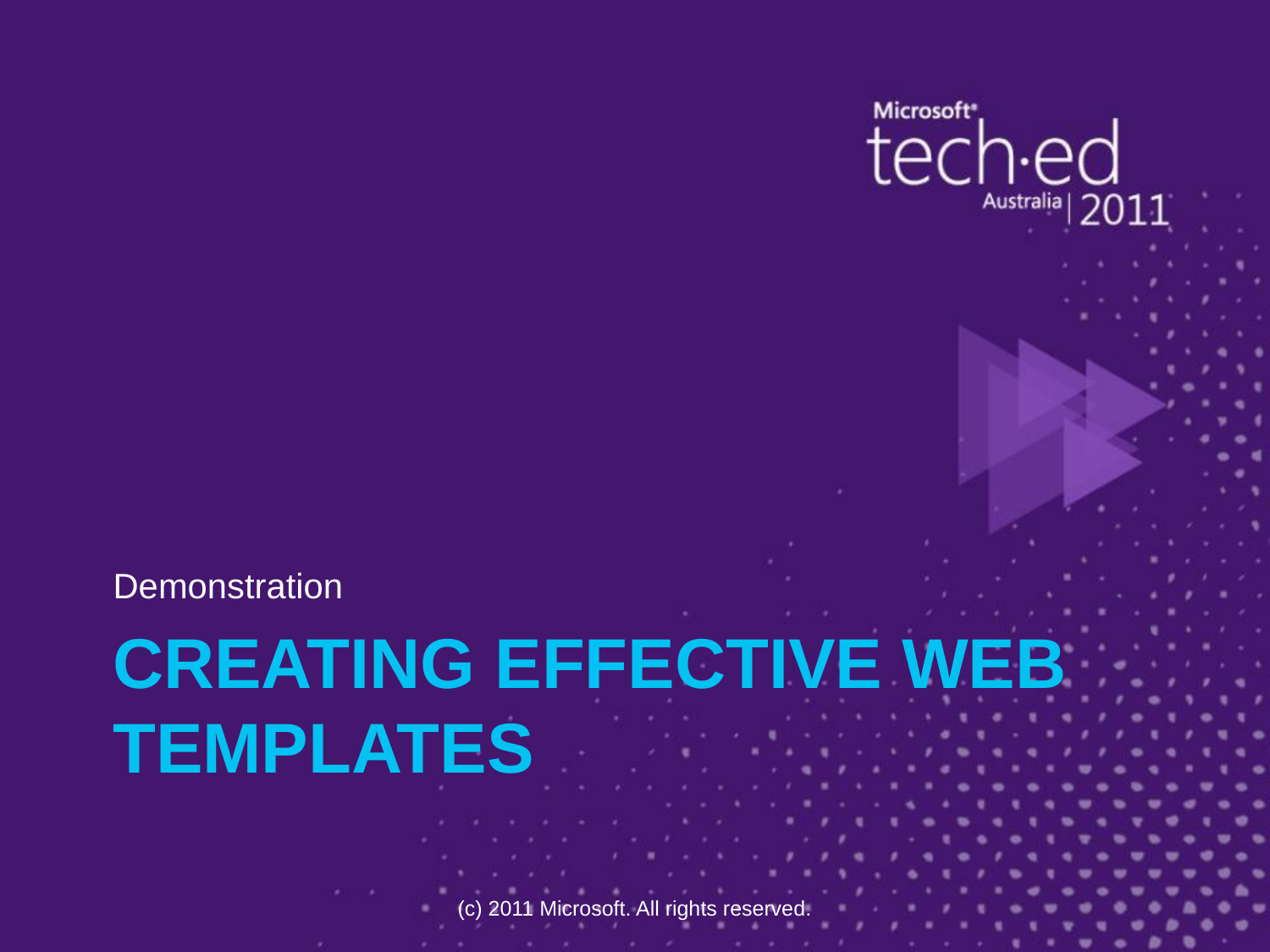

Demonstration
# Creating effective web templates
(c) 2011 Microsoft. All rights reserved.